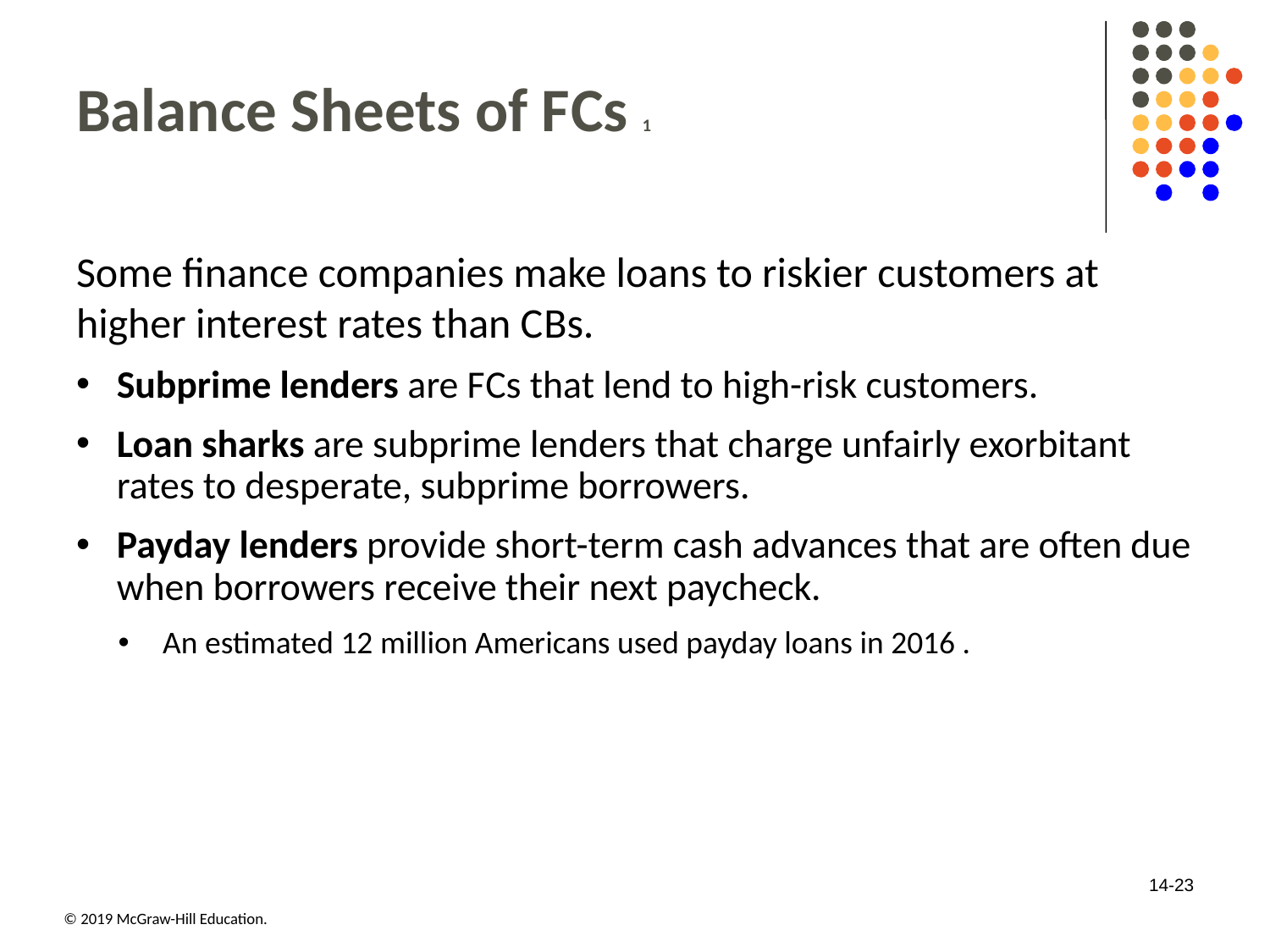

# Balance Sheets of F Cs 1
Some finance companies make loans to riskier customers at higher interest rates than C Bs.
Subprime lenders are F Cs that lend to high-risk customers.
Loan sharks are subprime lenders that charge unfairly exorbitant rates to desperate, subprime borrowers.
Payday lenders provide short-term cash advances that are often due when borrowers receive their next paycheck.
An estimated 12 million Americans used payday loans in 2016 .
14-23